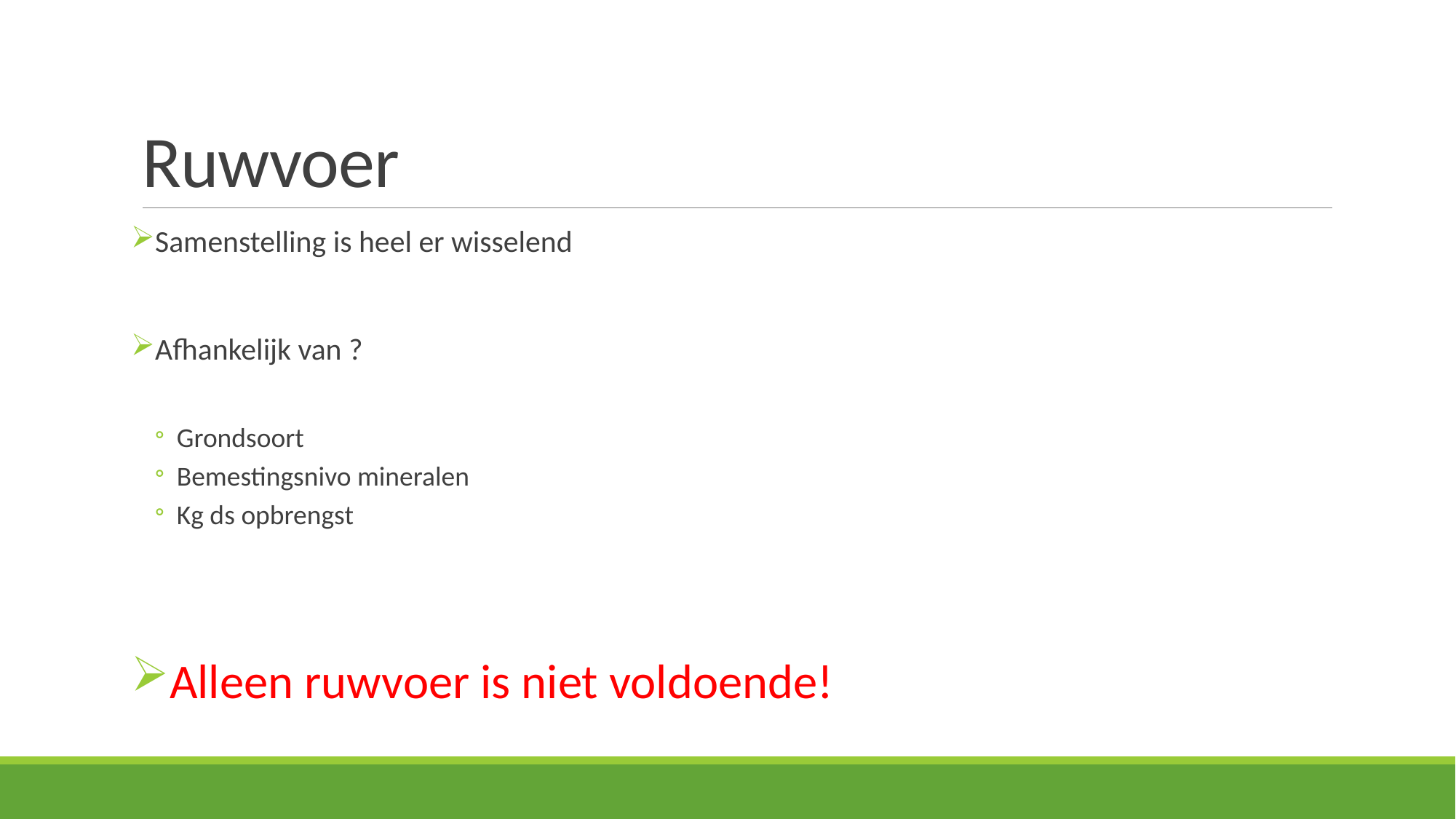

# Ruwvoer
Samenstelling is heel er wisselend

Afhankelijk van ?

Grondsoort
Bemestingsnivo mineralen
Kg ds opbrengst

Alleen ruwvoer is niet voldoende!